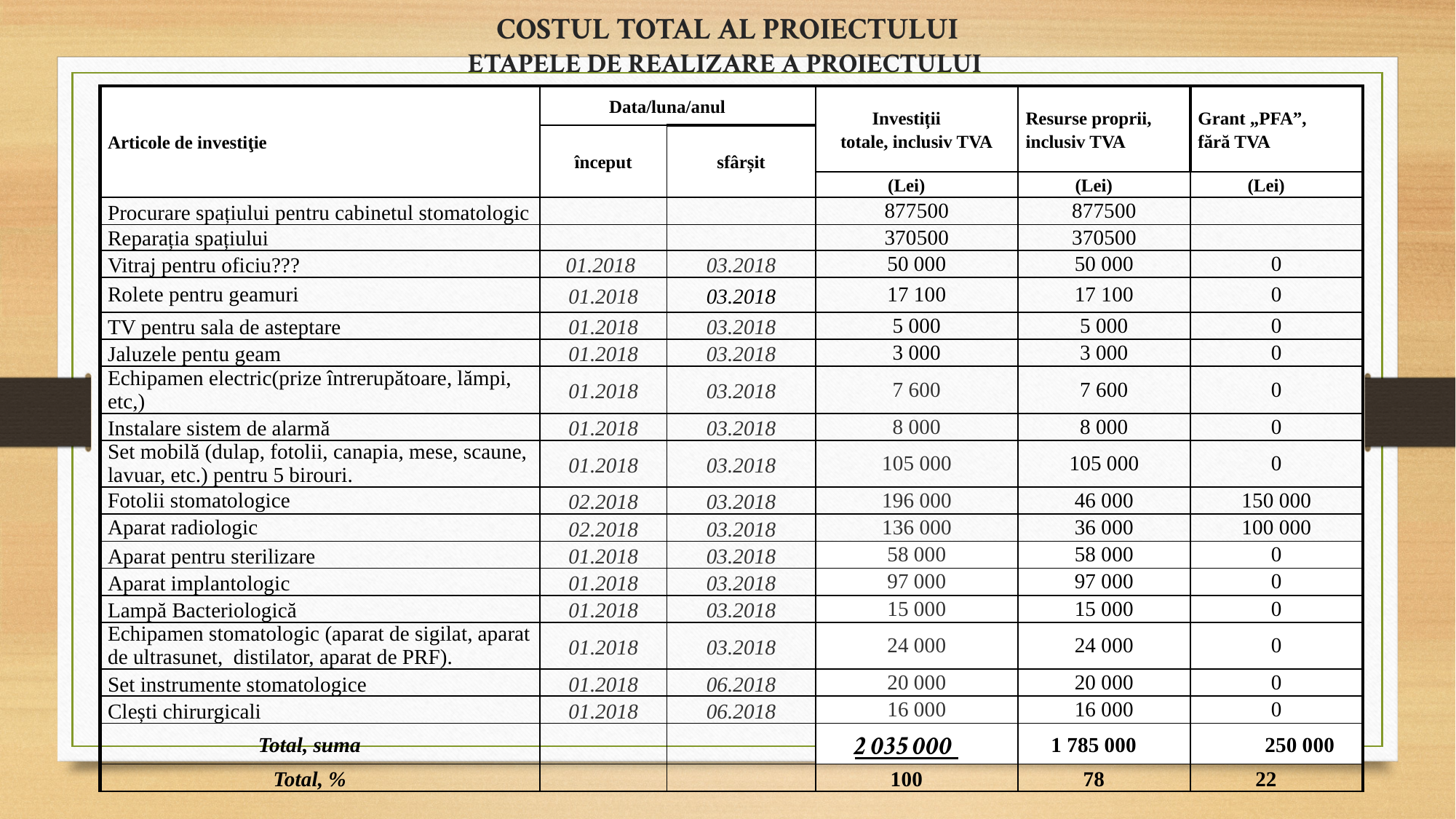

# COSTUL TOTAL AL PROIECTULUI ETAPELE DE REALIZARE A PROIECTULUI
| Articole de investiţie | Data/luna/anul |  | Investiții totale, inclusiv TVA | Resurse proprii, inclusiv TVA | Grant „PFA”, fără TVA |
| --- | --- | --- | --- | --- | --- |
|  | început | sfârșit |  |  |  |
|  |  |  | (Lei) | (Lei) | (Lei) |
| Procurare spațiului pentru cabinetul stomatologic |  |  | 877500 | 877500 |  |
| Reparația spațiului |  |  | 370500 | 370500 |  |
| Vitraj pentru oficiu??? | 01.2018 | 03.2018 | 50 000 | 50 000 | 0 |
| Rolete pentru geamuri | 01.2018 | 03.2018 | 17 100 | 17 100 | 0 |
| TV pentru sala de asteptare | 01.2018 | 03.2018 | 5 000 | 5 000 | 0 |
| Jaluzele pentu geam | 01.2018 | 03.2018 | 3 000 | 3 000 | 0 |
| Echipamen electric(prize întrerupătoare, lămpi, etc,) | 01.2018 | 03.2018 | 7 600 | 7 600 | 0 |
| Instalare sistem de alarmă | 01.2018 | 03.2018 | 8 000 | 8 000 | 0 |
| Set mobilă (dulap, fotolii, canapia, mese, scaune, lavuar, etc.) pentru 5 birouri. | 01.2018 | 03.2018 | 105 000 | 105 000 | 0 |
| Fotolii stomatologice | 02.2018 | 03.2018 | 196 000 | 46 000 | 150 000 |
| Aparat radiologic | 02.2018 | 03.2018 | 136 000 | 36 000 | 100 000 |
| Aparat pentru sterilizare | 01.2018 | 03.2018 | 58 000 | 58 000 | 0 |
| Aparat implantologic | 01.2018 | 03.2018 | 97 000 | 97 000 | 0 |
| Lampă Bacteriologică | 01.2018 | 03.2018 | 15 000 | 15 000 | 0 |
| Echipamen stomatologic (aparat de sigilat, aparat de ultrasunet, distilator, aparat de PRF). | 01.2018 | 03.2018 | 24 000 | 24 000 | 0 |
| Set instrumente stomatologice | 01.2018 | 06.2018 | 20 000 | 20 000 | 0 |
| Clești chirurgicali | 01.2018 | 06.2018 | 16 000 | 16 000 | 0 |
| Total, suma |  |  | 2 035 000 | 1 785 000 | 250 000 |
| Total, % |  |  | 100 | 78 | 22 |